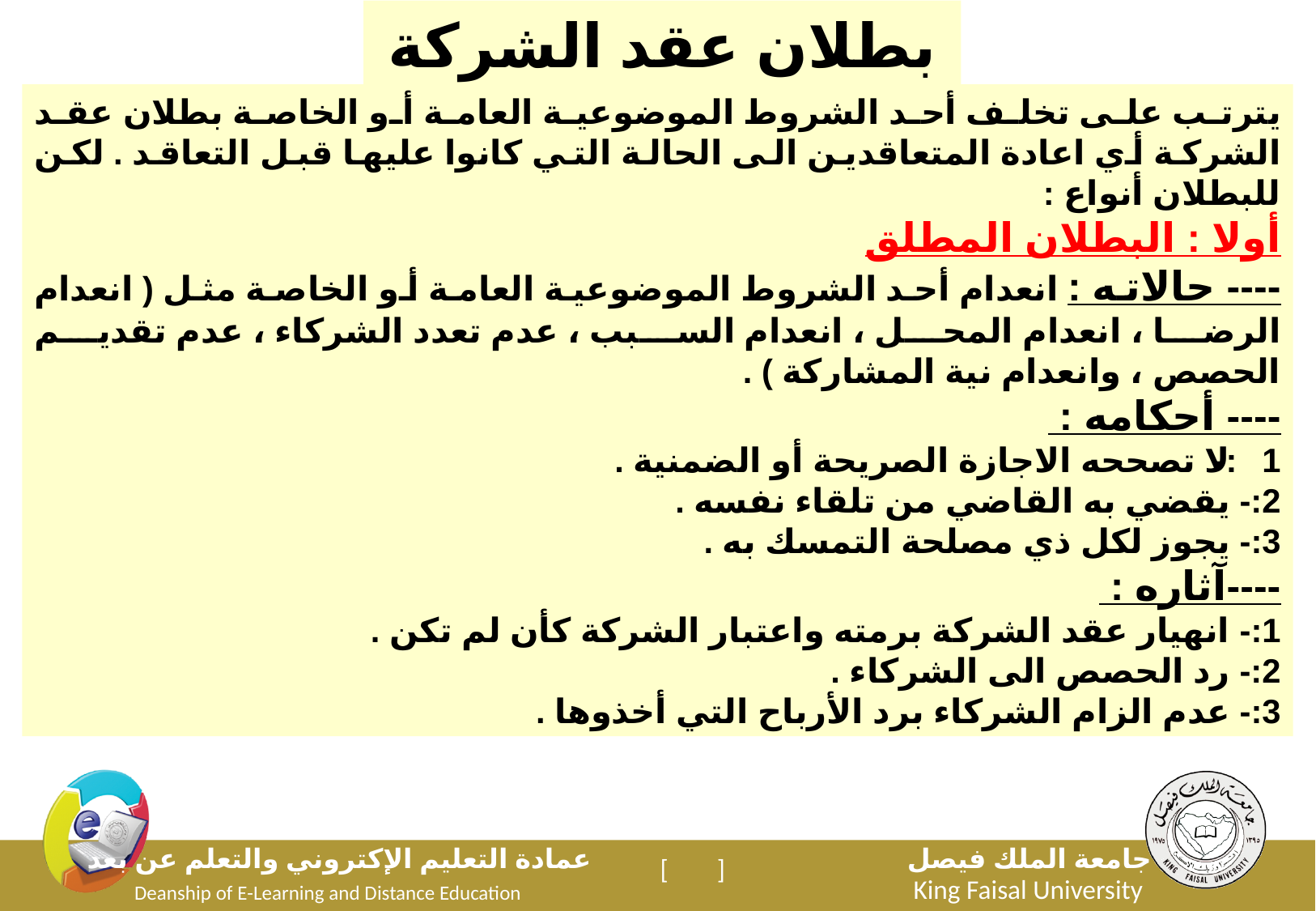

بطلان عقد الشركة
يترتب على تخلف أحد الشروط الموضوعية العامة أو الخاصة بطلان عقد الشركة أي اعادة المتعاقدين الى الحالة التي كانوا عليها قبل التعاقد . لكن للبطلان أنواع :
أولا : البطلان المطلق
---- حالاته : انعدام أحد الشروط الموضوعية العامة أو الخاصة مثل ( انعدام الرضا ، انعدام المحل ، انعدام السبب ، عدم تعدد الشركاء ، عدم تقديم الحصص ، وانعدام نية المشاركة ) .
---- أحكامه :
1:- لا تصححه الاجازة الصريحة أو الضمنية .
2:- يقضي به القاضي من تلقاء نفسه .
3:- يجوز لكل ذي مصلحة التمسك به .
----آثاره :
1:- انهيار عقد الشركة برمته واعتبار الشركة كأن لم تكن .
2:- رد الحصص الى الشركاء .
3:- عدم الزام الشركاء برد الأرباح التي أخذوها .